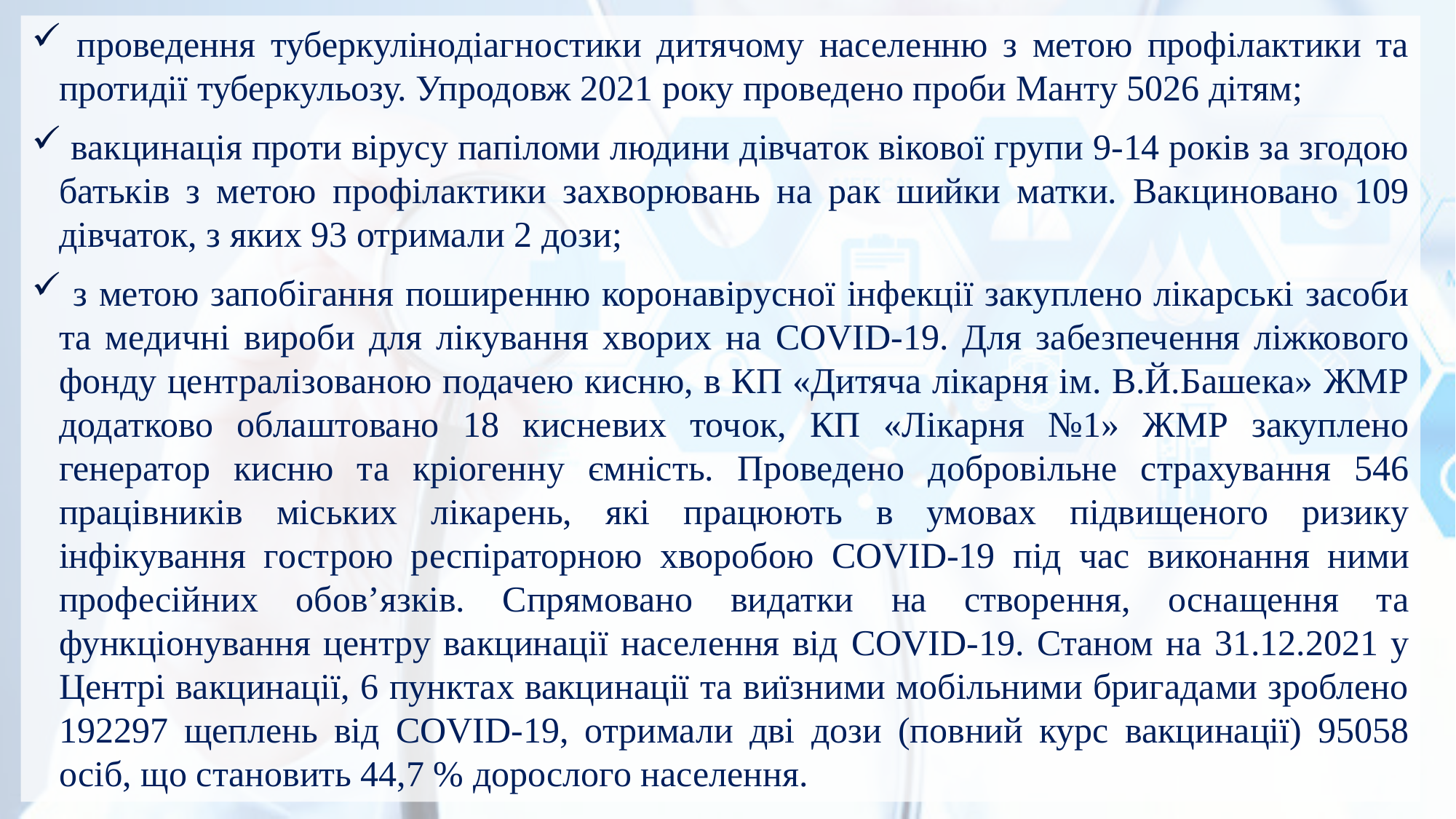

проведення туберкулінодіагностики дитячому населенню з метою профілактики та протидії туберкульозу. Упродовж 2021 року проведено проби Манту 5026 дітям;
 вакцинація проти вірусу папіломи людини дівчаток вікової групи 9-14 років за згодою батьків з метою профілактики захворювань на рак шийки матки. Вакциновано 109 дівчаток, з яких 93 отримали 2 дози;
 з метою запобігання поширенню коронавірусної інфекції закуплено лікарські засоби та медичні вироби для лікування хворих на COVID-19. Для забезпечення ліжкового фонду централізованою подачею кисню, в КП «Дитяча лікарня ім. В.Й.Башека» ЖМР додатково облаштовано 18 кисневих точок, КП «Лікарня №1» ЖМР закуплено генератор кисню та кріогенну ємність. Проведено добровільне страхування 546 працівників міських лікарень, які працюють в умовах підвищеного ризику інфікування гострою респіраторною хворобою COVID-19 під час виконання ними професійних обов’язків. Спрямовано видатки на створення, оснащення та функціонування центру вакцинації населення від COVID-19. Станом на 31.12.2021 у Центрі вакцинації, 6 пунктах вакцинації та виїзними мобільними бригадами зроблено 192297 щеплень від COVID-19, отримали дві дози (повний курс вакцинації) 95058 осіб, що становить 44,7 % дорослого населення.